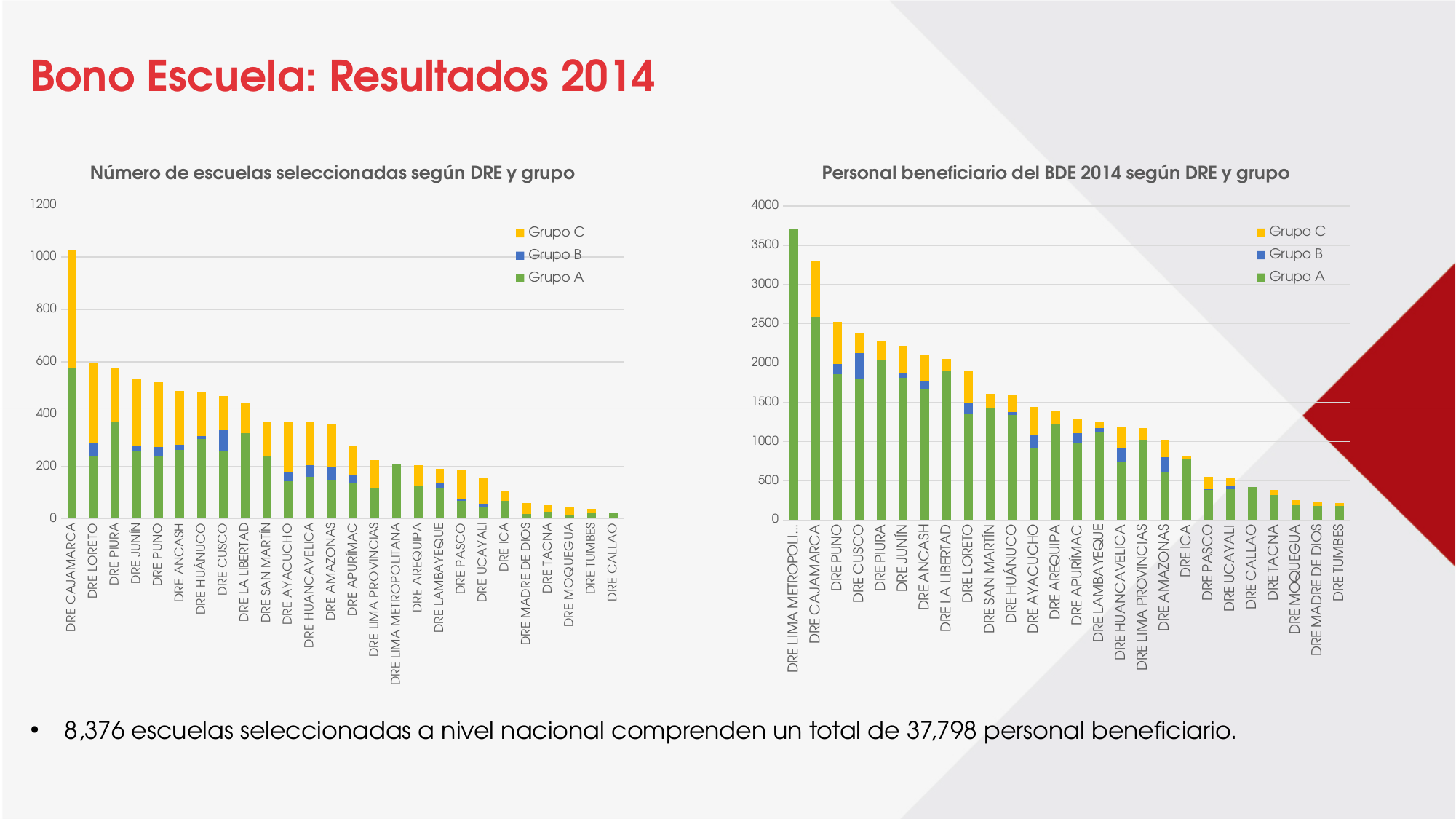

Bono Escuela: Resultados 2014

### Chart: Número de escuelas seleccionadas según DRE y grupo

| Category | Grupo A | Grupo B | Grupo C |
|---|---|---|---|
| DRE CAJAMARCA | 574.0 | None | 452.0 |
| DRE LORETO | 240.0 | 49.0 | 304.0 |
| DRE PIURA | 369.0 | None | 207.0 |
| DRE JUNÍN | 259.0 | 17.0 | 258.0 |
| DRE PUNO | 240.0 | 34.0 | 247.0 |
| DRE ANCASH | 262.0 | 21.0 | 206.0 |
| DRE HUÁNUCO | 305.0 | 9.0 | 171.0 |
| DRE CUSCO | 257.0 | 80.0 | 132.0 |
| DRE LA LIBERTAD | 325.0 | None | 119.0 |
| DRE SAN MARTÍN | 237.0 | 2.0 | 132.0 |
| DRE AYACUCHO | 142.0 | 35.0 | 193.0 |
| DRE HUANCAVELICA | 159.0 | 45.0 | 163.0 |
| DRE AMAZONAS | 148.0 | 49.0 | 166.0 |
| DRE APURÍMAC | 135.0 | 29.0 | 114.0 |
| DRE LIMA PROVINCIAS | 114.0 | None | 108.0 |
| DRE LIMA METROPOLITANA | 209.0 | None | 1.0 |
| DRE AREQUIPA | 123.0 | None | 82.0 |
| DRE LAMBAYEQUE | 114.0 | 20.0 | 56.0 |
| DRE PASCO | 66.0 | 6.0 | 116.0 |
| DRE UCAYALI | 43.0 | 14.0 | 97.0 |
| DRE ICA | 68.0 | None | 38.0 |
| DRE MADRE DE DIOS | 18.0 | None | 42.0 |
| DRE TACNA | 26.0 | None | 28.0 |
| DRE MOQUEGUA | 15.0 | None | 27.0 |
| DRE TUMBES | 22.0 | None | 14.0 |
| DRE CALLAO | 23.0 | None | None |

### Chart: Personal beneficiario del BDE 2014 según DRE y grupo

| Category | Grupo A | Grupo B | Grupo C |
|---|---|---|---|
| DRE LIMA METROPOLITANA | 3709.0 | None | 1.0 |
| DRE CAJAMARCA | 2585.0 | None | 718.0 |
| DRE PUNO | 1859.0 | 124.0 | 539.0 |
| DRE CUSCO | 1795.0 | 334.0 | 247.0 |
| DRE PIURA | 2030.0 | None | 252.0 |
| DRE JUNÍN | 1808.0 | 58.0 | 351.0 |
| DRE ANCASH | 1675.0 | 94.0 | 333.0 |
| DRE LA LIBERTAD | 1894.0 | None | 154.0 |
| DRE LORETO | 1343.0 | 150.0 | 413.0 |
| DRE SAN MARTÍN | 1429.0 | 5.0 | 171.0 |
| DRE HUÁNUCO | 1334.0 | 39.0 | 217.0 |
| DRE AYACUCHO | 909.0 | 180.0 | 348.0 |
| DRE AREQUIPA | 1213.0 | None | 167.0 |
| DRE APURÍMAC | 983.0 | 122.0 | 190.0 |
| DRE LAMBAYEQUE | 1116.0 | 50.0 | 80.0 |
| DRE HUANCAVELICA | 738.0 | 180.0 | 263.0 |
| DRE LIMA PROVINCIAS | 1010.0 | None | 163.0 |
| DRE AMAZONAS | 612.0 | 186.0 | 221.0 |
| DRE ICA | 775.0 | None | 43.0 |
| DRE PASCO | 380.0 | 10.0 | 156.0 |
| DRE UCAYALI | 395.0 | 39.0 | 104.0 |
| DRE CALLAO | 423.0 | None | None |
| DRE TACNA | 315.0 | None | 68.0 |
| DRE MOQUEGUA | 192.0 | None | 58.0 |
| DRE MADRE DE DIOS | 179.0 | None | 56.0 |
| DRE TUMBES | 179.0 | None | 34.0 |
8,376 escuelas seleccionadas a nivel nacional comprenden un total de 37,798 personal beneficiario.